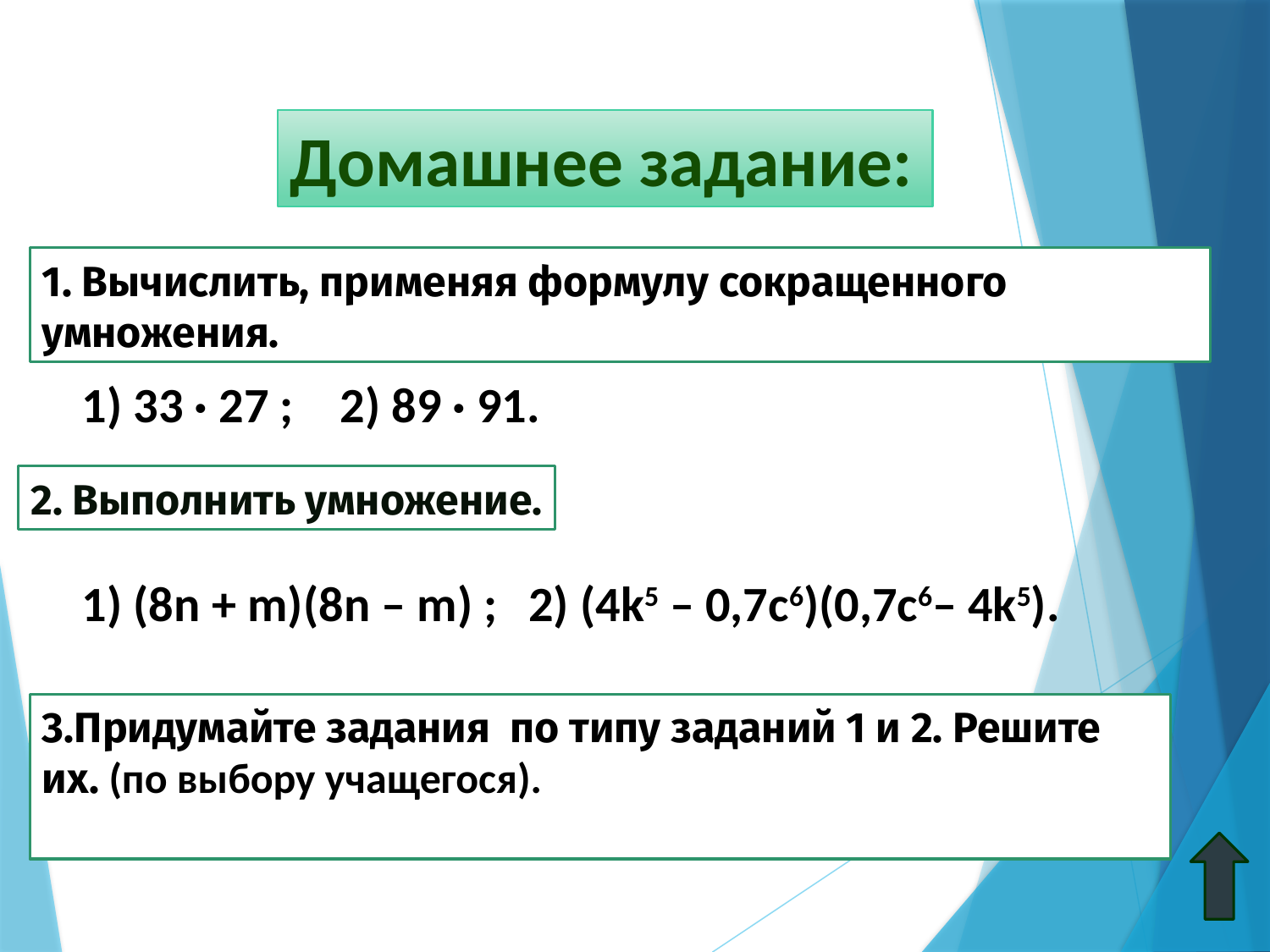

Домашнее задание:
1. Вычислить, применяя формулу сокращенного умножения.
1) 33 · 27 ;
2) 89 · 91.
2. Выполнить умножение.
1) (8n + m)(8n – m) ;
2) (4k5 – 0,7c6)(0,7c6– 4k5).

3.Придумайте задания  по типу заданий 1 и 2. Решите их. (по выбору учащегося).